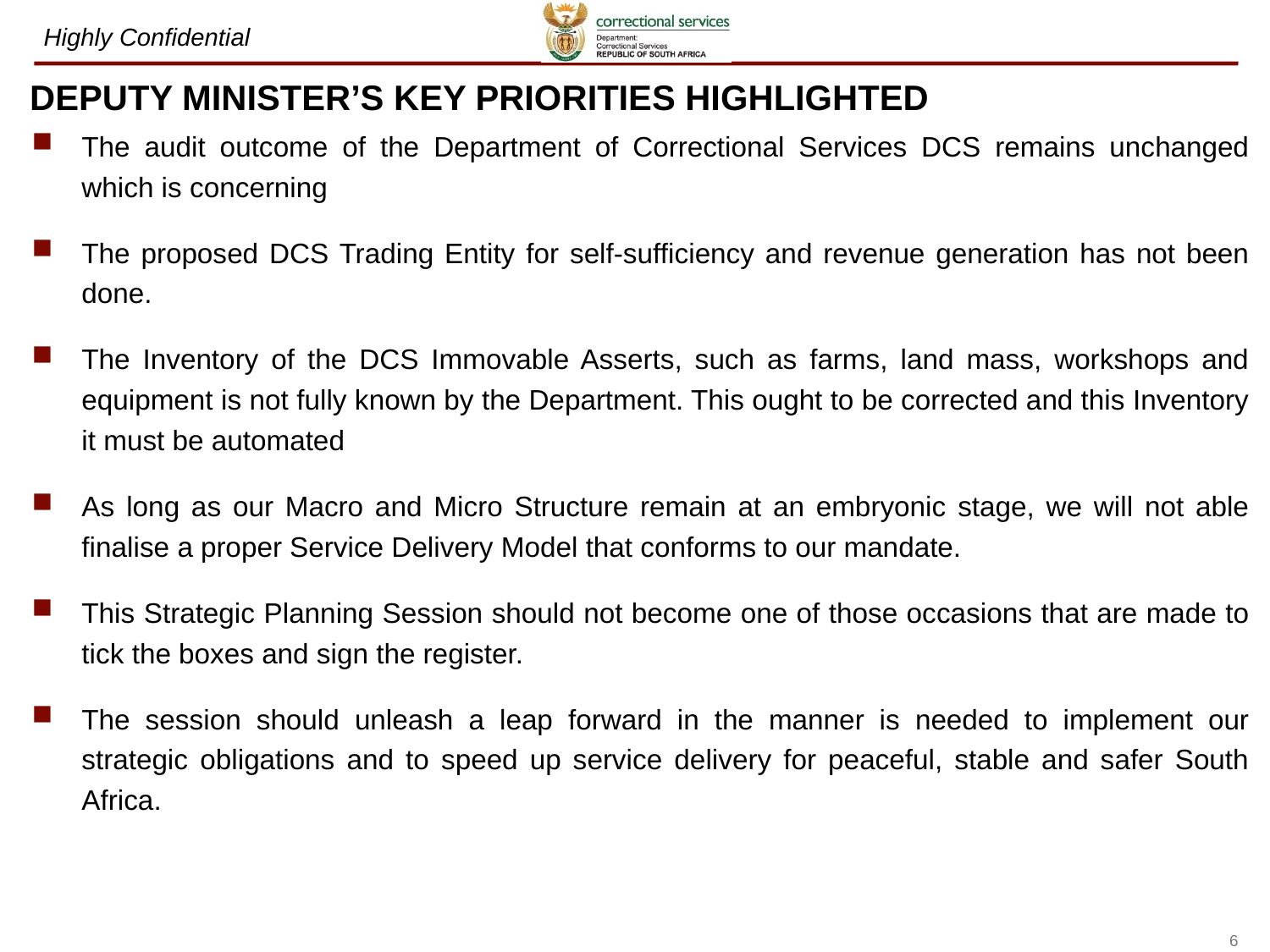

# DEPUTY MINISTER’S KEY PRIORITIES HIGHLIGHTED
The audit outcome of the Department of Correctional Services DCS remains unchanged which is concerning
The proposed DCS Trading Entity for self-sufficiency and revenue generation has not been done.
The Inventory of the DCS Immovable Asserts, such as farms, land mass, workshops and equipment is not fully known by the Department. This ought to be corrected and this Inventory it must be automated
As long as our Macro and Micro Structure remain at an embryonic stage, we will not able finalise a proper Service Delivery Model that conforms to our mandate.
This Strategic Planning Session should not become one of those occasions that are made to tick the boxes and sign the register.
The session should unleash a leap forward in the manner is needed to implement our strategic obligations and to speed up service delivery for peaceful, stable and safer South Africa.